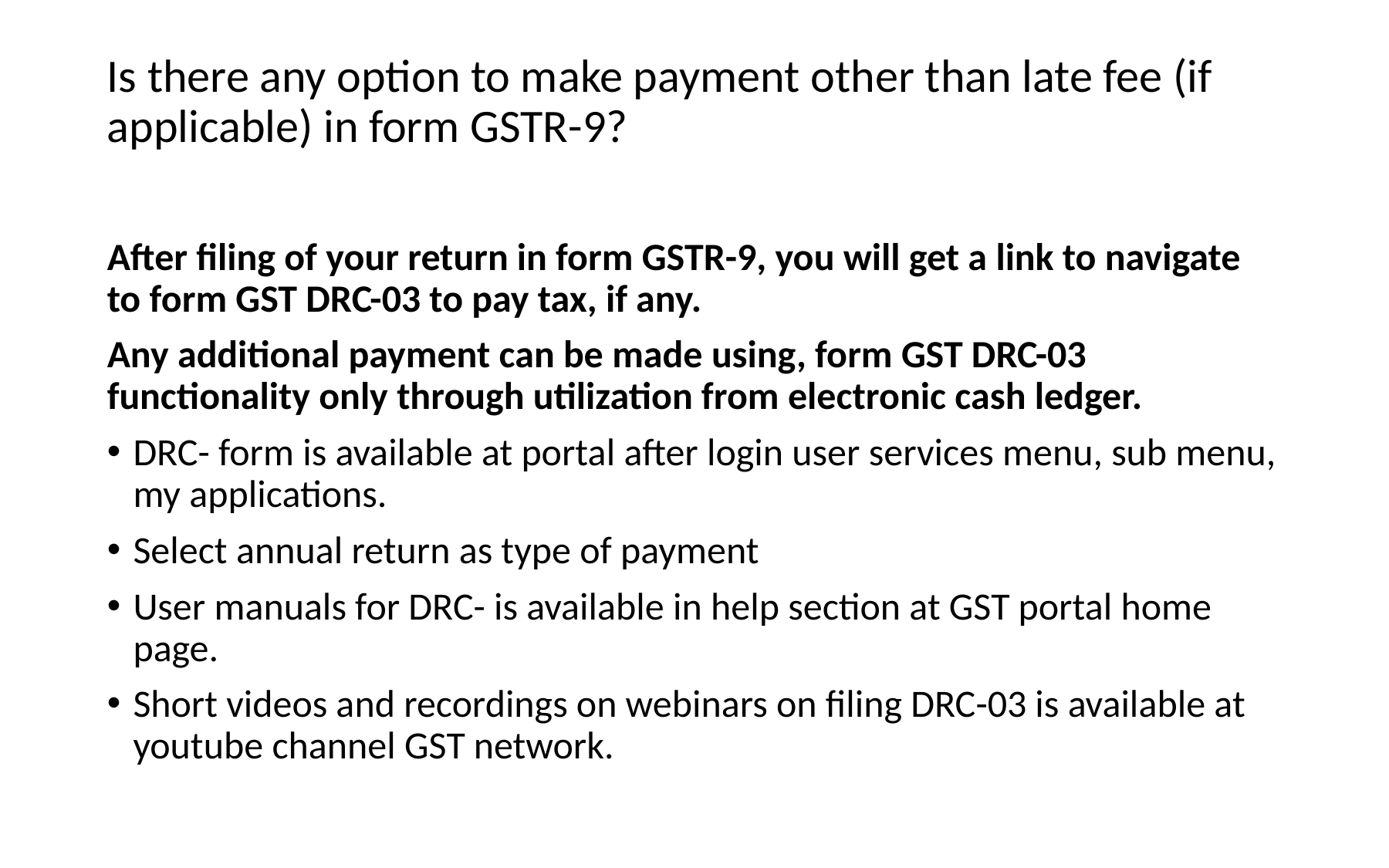

# Is there any option to make payment other than late fee (if applicable) in form GSTR-9?
After filing of your return in form GSTR-9, you will get a link to navigate to form GST DRC-03 to pay tax, if any.
Any additional payment can be made using, form GST DRC-03 functionality only through utilization from electronic cash ledger.
DRC- form is available at portal after login user services menu, sub menu, my applications.
Select annual return as type of payment
User manuals for DRC- is available in help section at GST portal home page.
Short videos and recordings on webinars on filing DRC-03 is available at  youtube channel GST network.